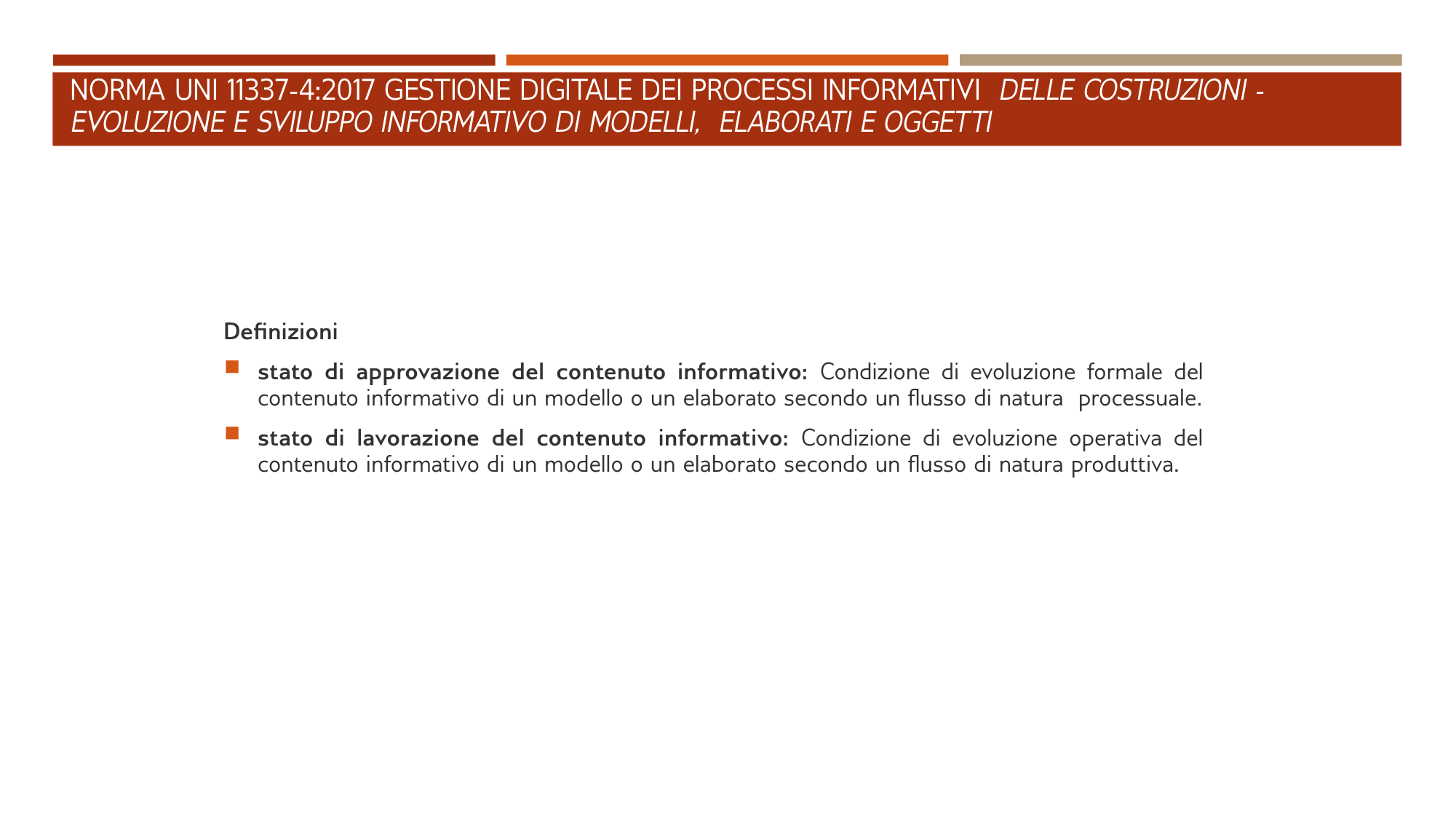

# Norma UNI 11337-4:2017 Gestione digitale dei processi informativi  delle costruzioni - Evoluzione e sviluppo informativo di modelli,  elaborati e oggetti
Definizioni
stato di approvazione del contenuto informativo: Condizione di evoluzione formale del  contenuto informativo di un modello o un elaborato secondo un flusso di natura  processuale.
stato di lavorazione del contenuto informativo: Condizione di evoluzione operativa del  contenuto informativo di un modello o un elaborato secondo un flusso di natura produttiva.